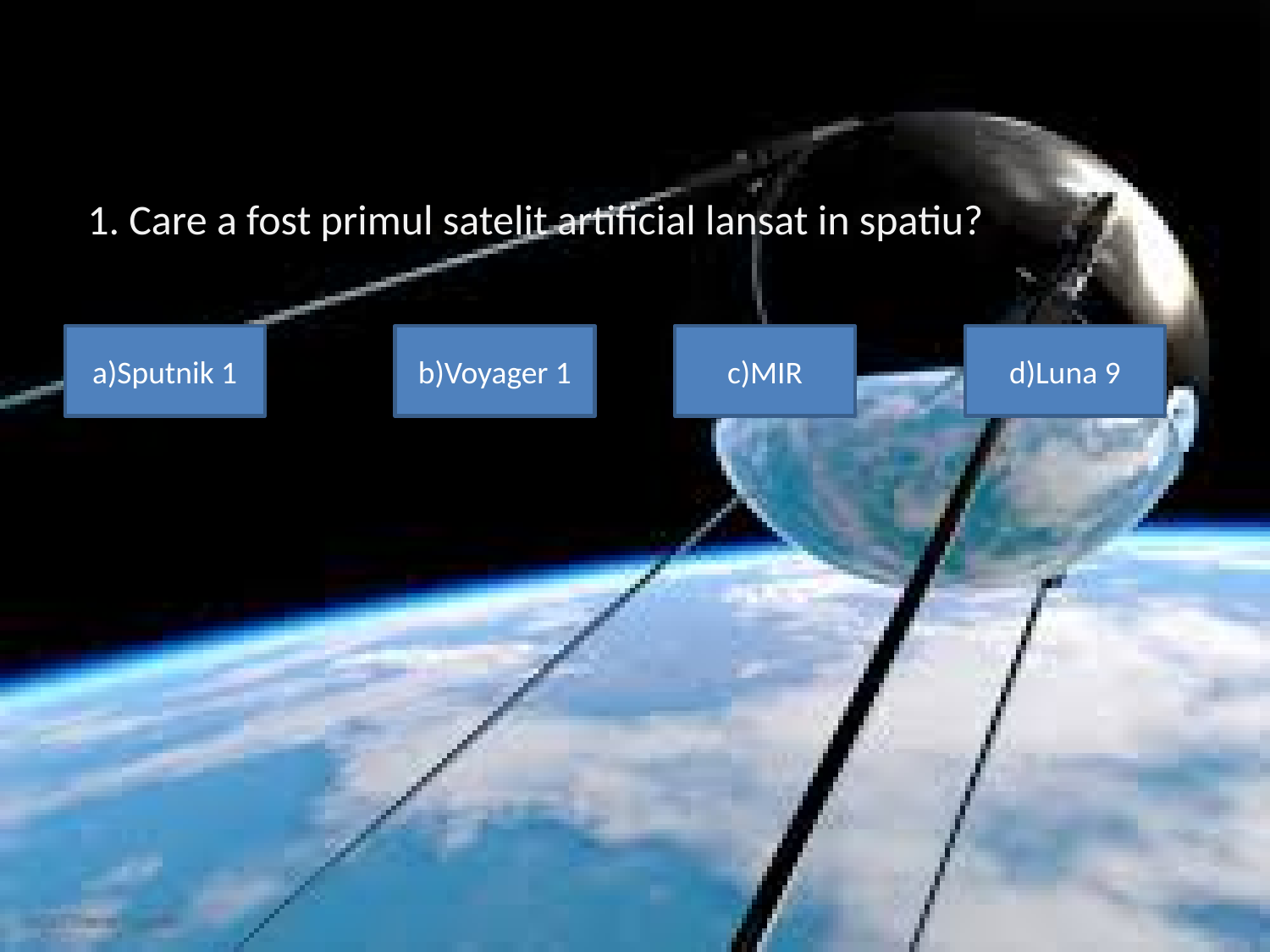

1. Care a fost primul satelit artificial lansat in spatiu?
a)Sputnik 1
b)Voyager 1
c)MIR
d)Luna 9